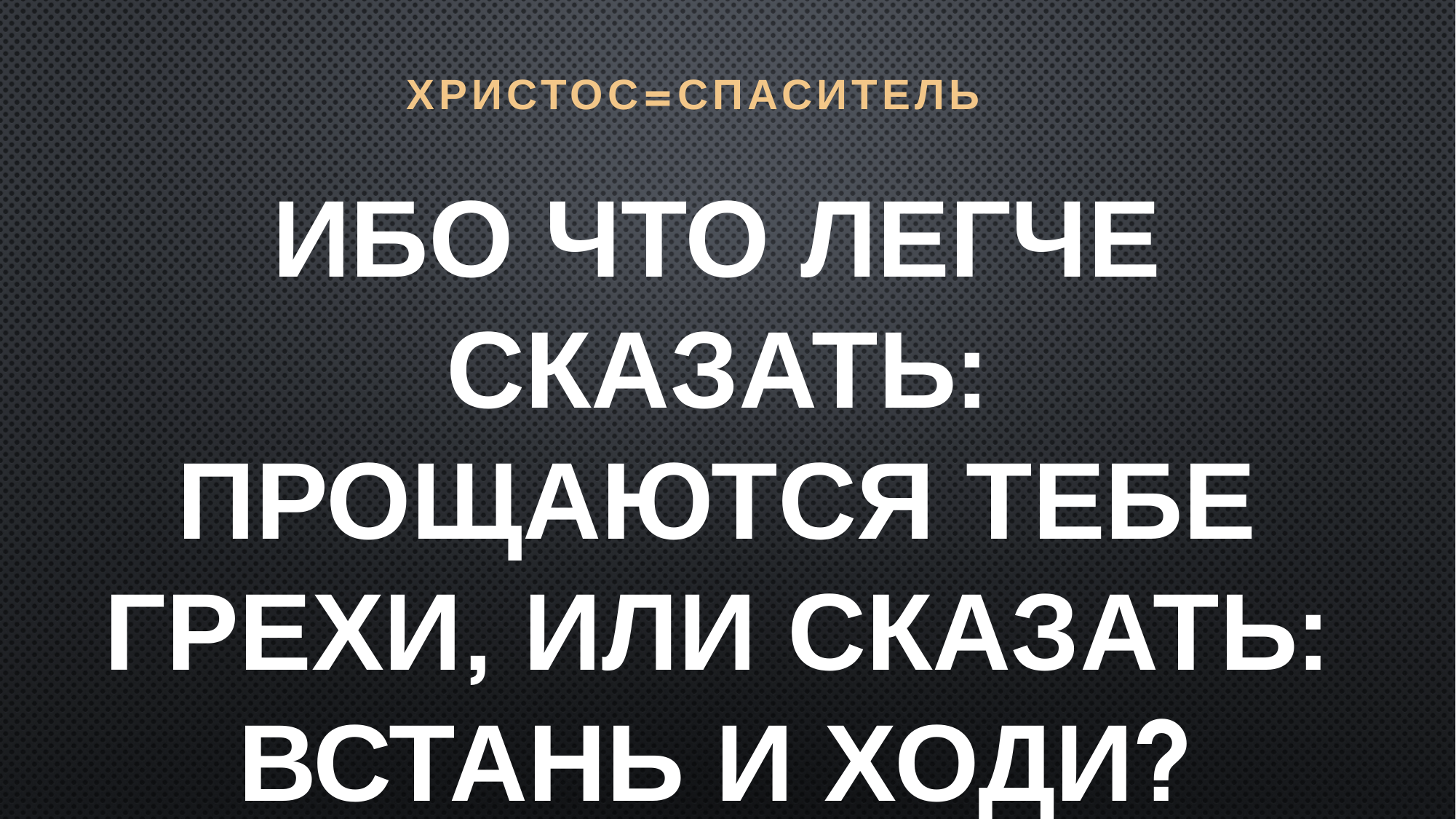

ХРИСТОС=СПАСИТЕЛЬ
ибо что легче сказать: прощаются тебе грехи, или сказать: встань и ходи?